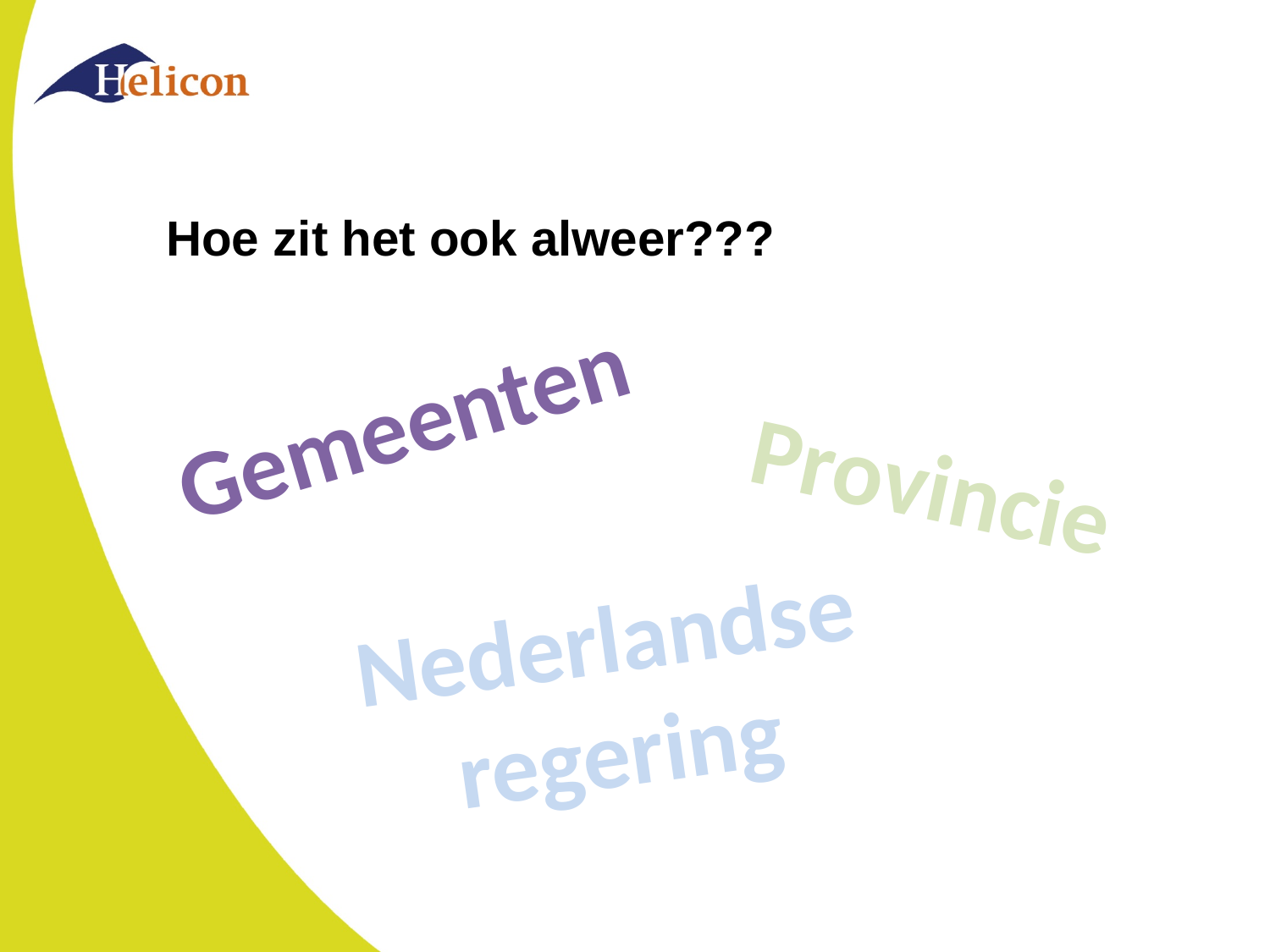

# Hoe zit het ook alweer???

Gemeenten
Provincie
Nederlandse regering